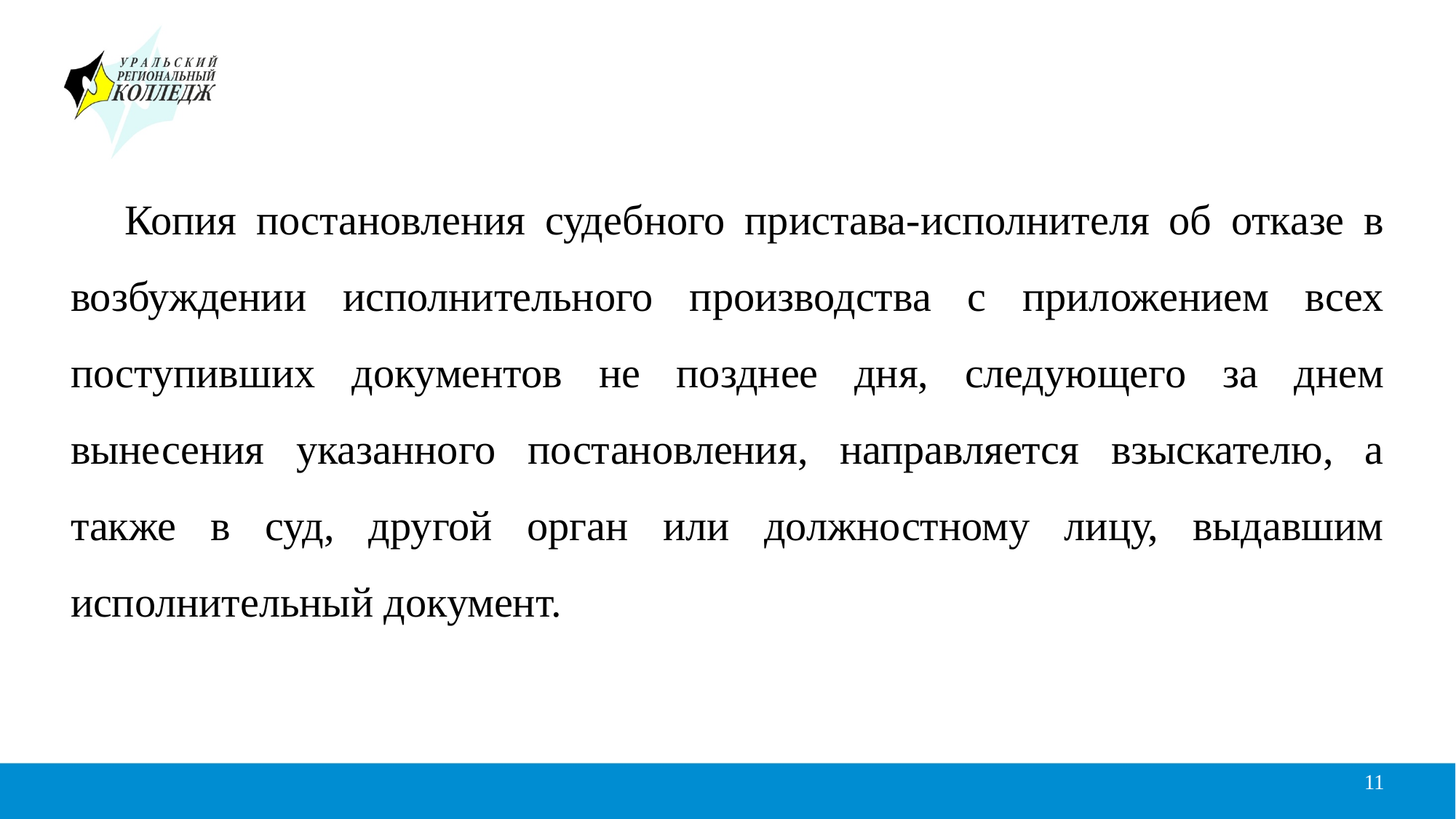

Копия постановления судебного пристава-исполнителя об отказе в возбуждении исполнительного производства с приложением всех поступивших документов не позднее дня, следующего за днем вынесения указанного постановления, направляется взыскателю, а также в суд, другой орган или должностному лицу, выдавшим исполнительный документ.
11